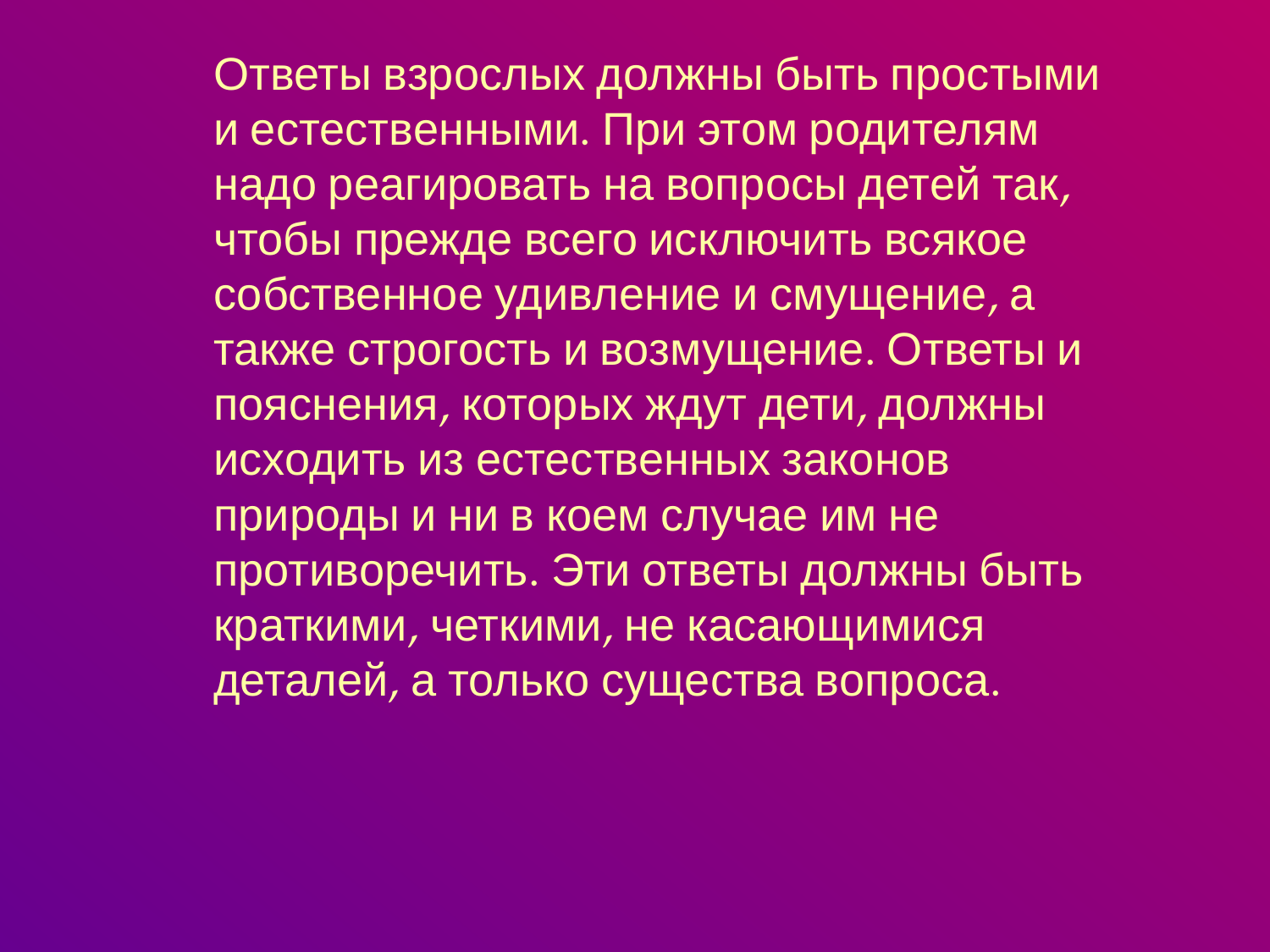

Ответы взрослых должны быть простыми и естественными. При этом родителям надо реагировать на вопросы детей так, чтобы прежде всего исключить всякое собственное удивление и смущение, а также строгость и возмущение. Ответы и пояснения, которых ждут дети, должны исходить из естественных законов природы и ни в коем случае им не противоречить. Эти ответы должны быть краткими, четкими, не касающимися деталей, а только существа вопроса.